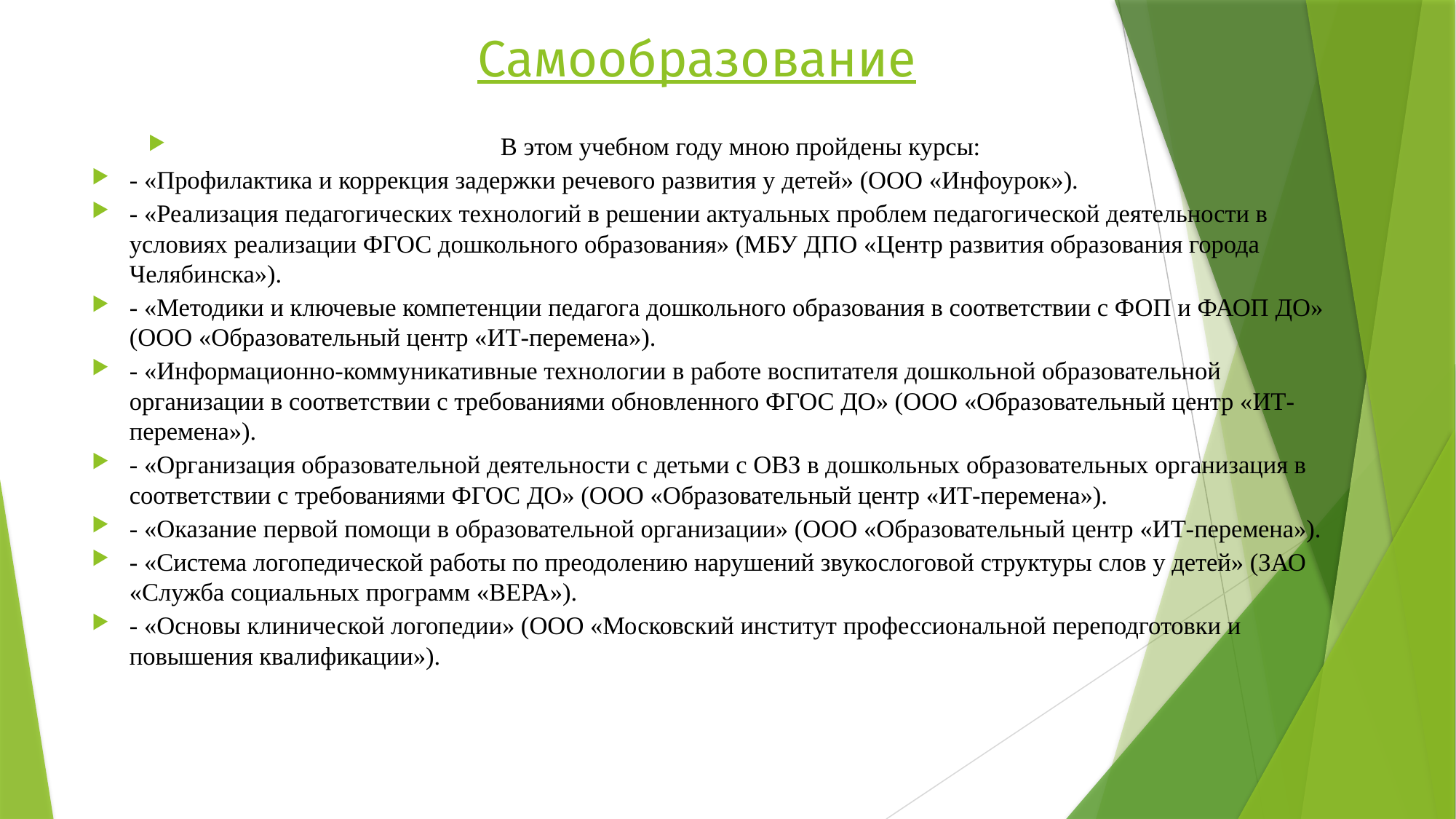

# Самообразование

В этом учебном году мною пройдены курсы:
- «Профилактика и коррекция задержки речевого развития у детей» (ООО «Инфоурок»).
- «Реализация педагогических технологий в решении актуальных проблем педагогической деятельности в условиях реализации ФГОС дошкольного образования» (МБУ ДПО «Центр развития образования города Челябинска»).
- «Методики и ключевые компетенции педагога дошкольного образования в соответствии с ФОП и ФАОП ДО» (ООО «Образовательный центр «ИТ-перемена»).
- «Информационно-коммуникативные технологии в работе воспитателя дошкольной образовательной организации в соответствии с требованиями обновленного ФГОС ДО» (ООО «Образовательный центр «ИТ-перемена»).
- «Организация образовательной деятельности с детьми с ОВЗ в дошкольных образовательных организация в соответствии с требованиями ФГОС ДО» (ООО «Образовательный центр «ИТ-перемена»).
- «Оказание первой помощи в образовательной организации» (ООО «Образовательный центр «ИТ-перемена»).
- «Система логопедической работы по преодолению нарушений звукослоговой структуры слов у детей» (ЗАО «Служба социальных программ «ВЕРА»).
- «Основы клинической логопедии» (ООО «Московский институт профессиональной переподготовки и повышения квалификации»).